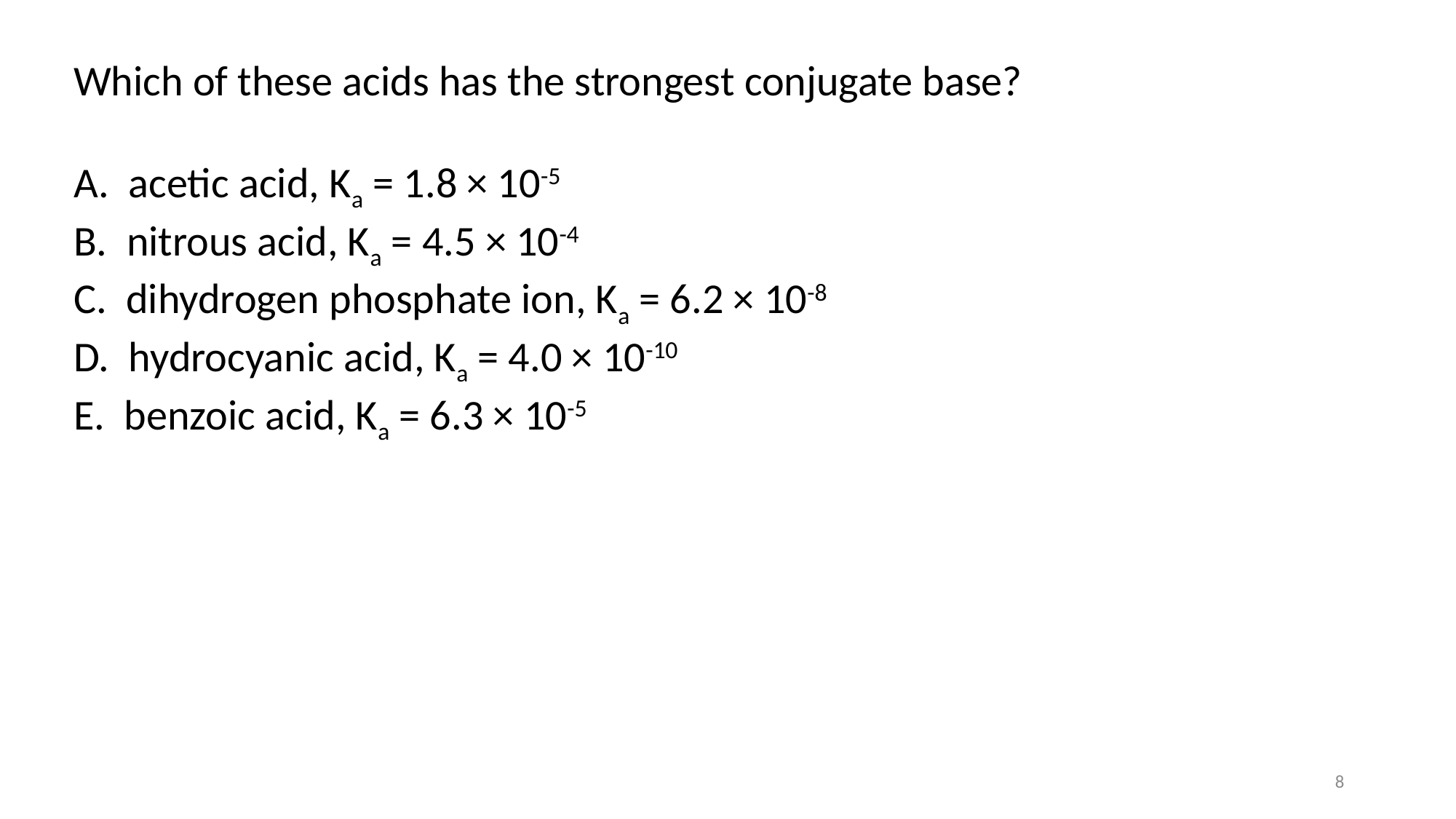

Which of these acids has the strongest conjugate base?

A.  acetic acid, Ka = 1.8 × 10-5
B.  nitrous acid, Ka = 4.5 × 10-4
C.  dihydrogen phosphate ion, Ka = 6.2 × 10-8
D.  hydrocyanic acid, Ka = 4.0 × 10-10
E.  benzoic acid, Ka = 6.3 × 10-5
8